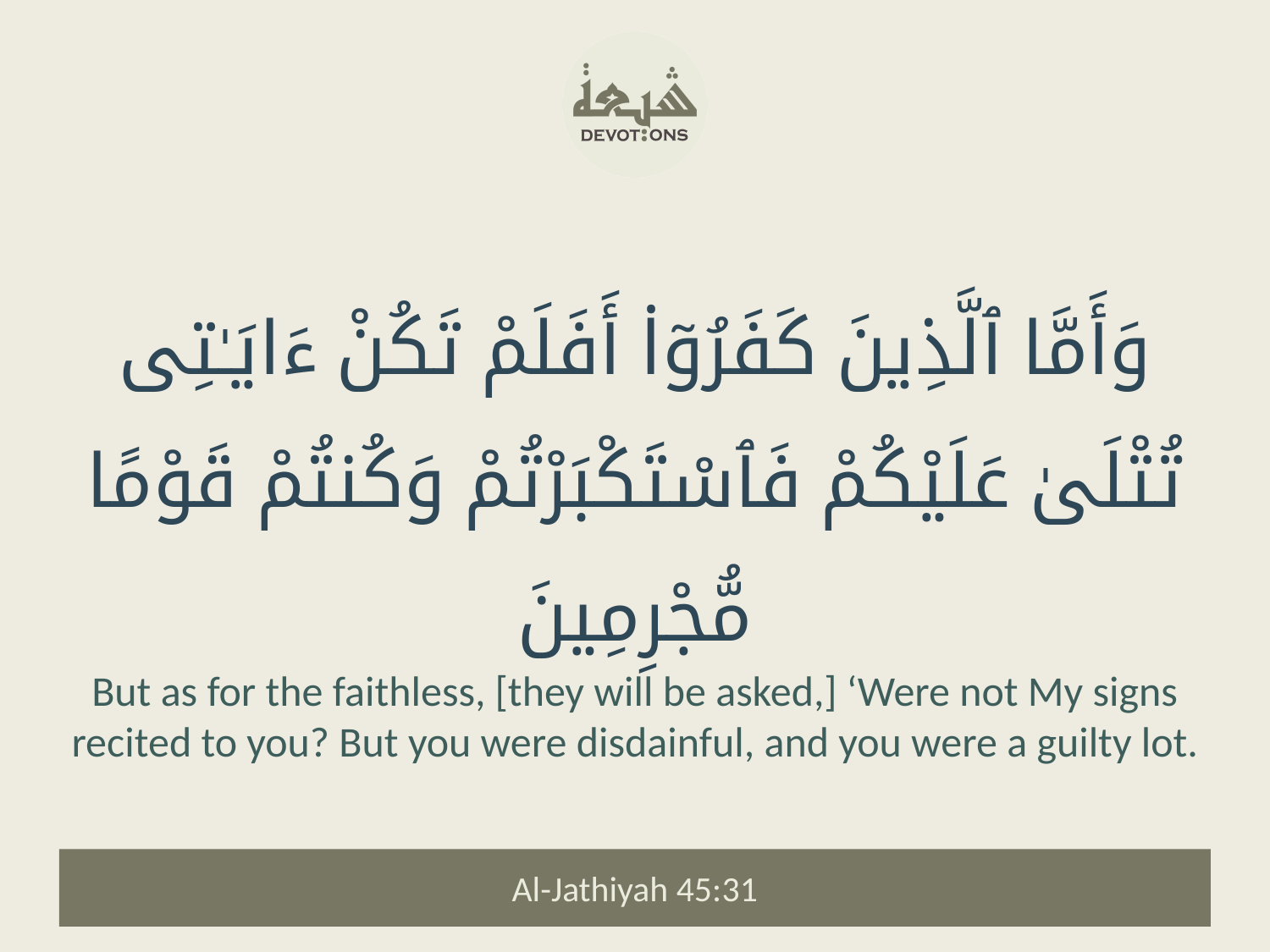

وَأَمَّا ٱلَّذِينَ كَفَرُوٓا۟ أَفَلَمْ تَكُنْ ءَايَـٰتِى تُتْلَىٰ عَلَيْكُمْ فَٱسْتَكْبَرْتُمْ وَكُنتُمْ قَوْمًا مُّجْرِمِينَ
But as for the faithless, [they will be asked,] ‘Were not My signs recited to you? But you were disdainful, and you were a guilty lot.
Al-Jathiyah 45:31